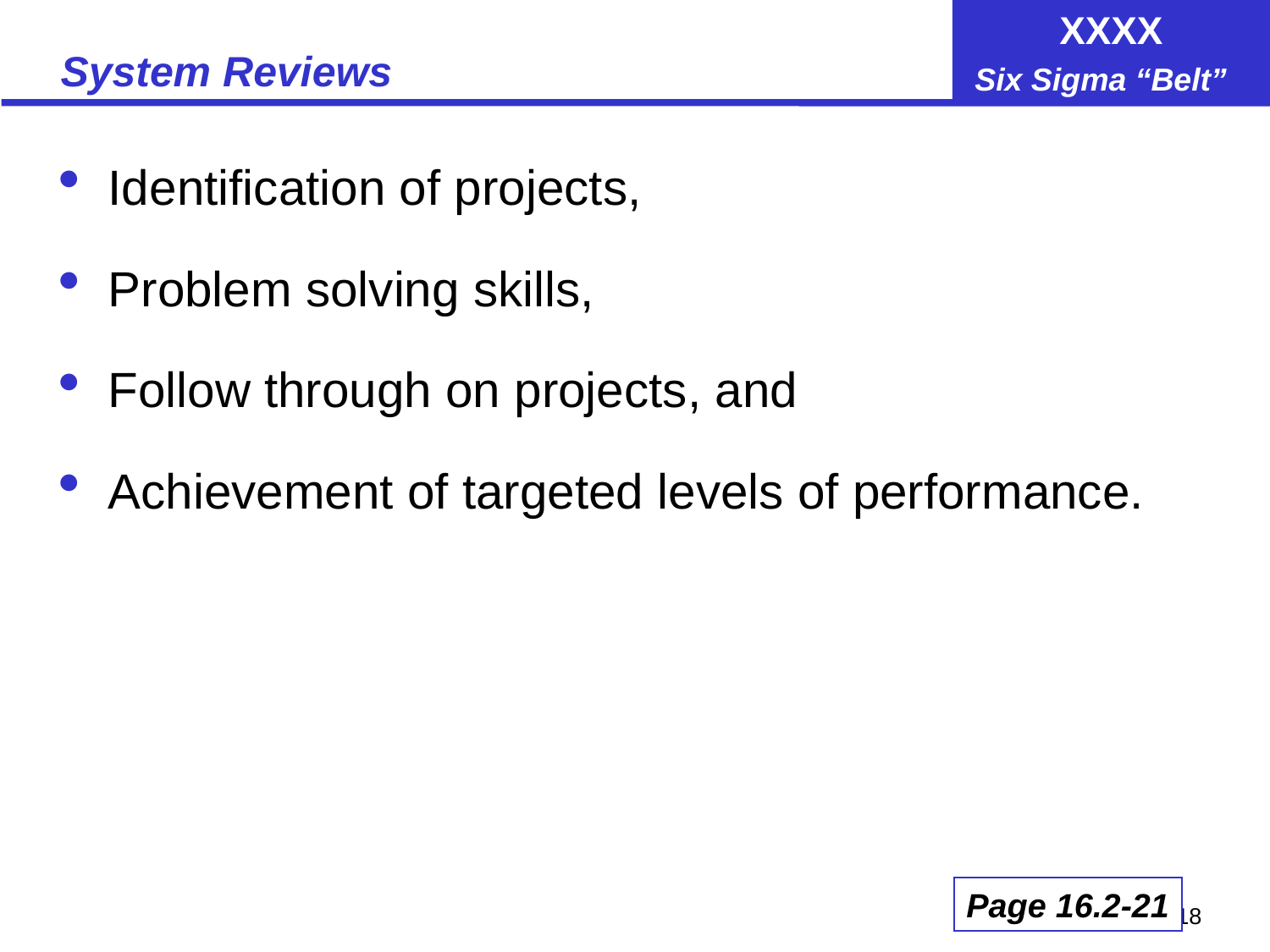

# System Reviews
Identification of projects,
Problem solving skills,
Follow through on projects, and
Achievement of targeted levels of performance.
Page 16.2-21